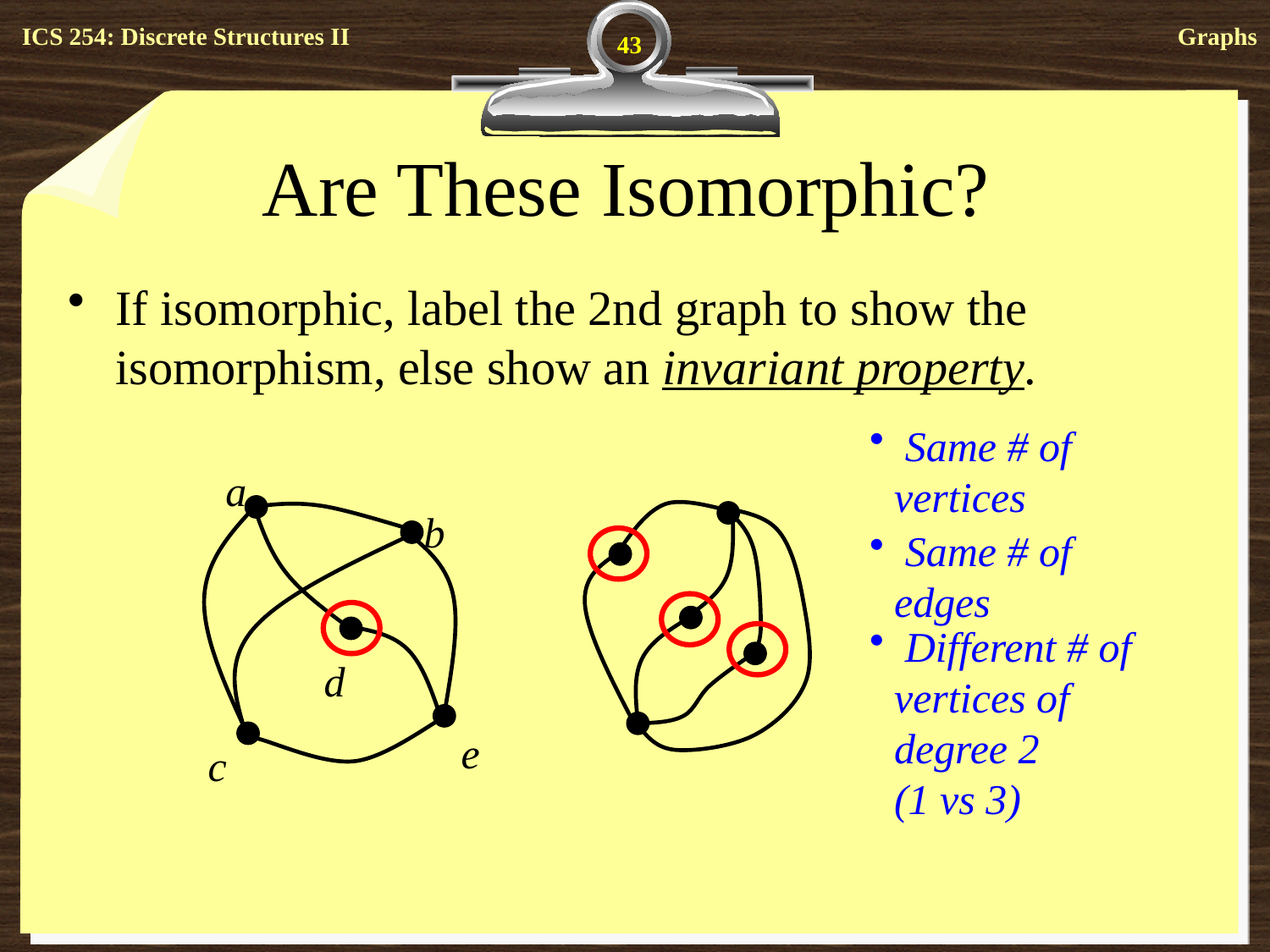

43
# Are These Isomorphic?
If isomorphic, label the 2nd graph to show the isomorphism, else show an invariant property.
 Same # of vertices
a

b

 Same # of edges

 Different # of vertices of degree 2
(1 vs 3)

d

e

c